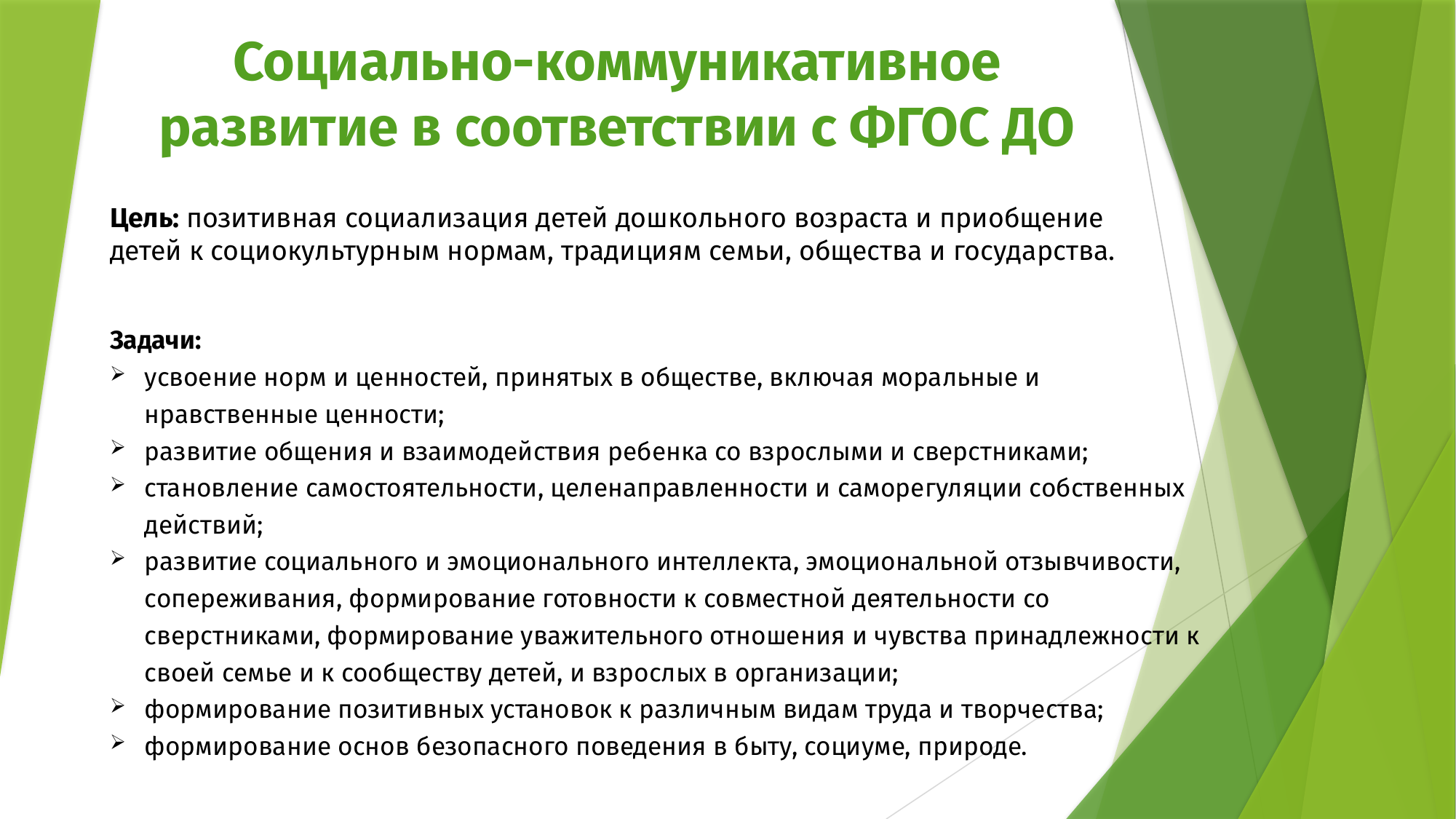

# Социально-коммуникативное развитие в соответствии с ФГОС ДО
Цель: позитивная социализация детей дошкольного возраста и приобщение детей к социокультурным нормам, традициям семьи, общества и государства.
Задачи:
усвоение норм и ценностей, принятых в обществе, включая моральные и  нравственные ценности;
развитие общения и взаимодействия ребенка со взрослыми и сверстниками;
становление самостоятельности, целенаправленности и саморегуляции собственных действий;
развитие социального и эмоционального интеллекта, эмоциональной отзывчивости, сопереживания, формирование готовности к совместной деятельности со сверстниками, формирование уважительного отношения и чувства принадлежности к своей семье и к сообществу детей, и взрослых в организации;
формирование позитивных установок к различным видам труда и творчества;
формирование основ безопасного поведения в быту, социуме, природе.